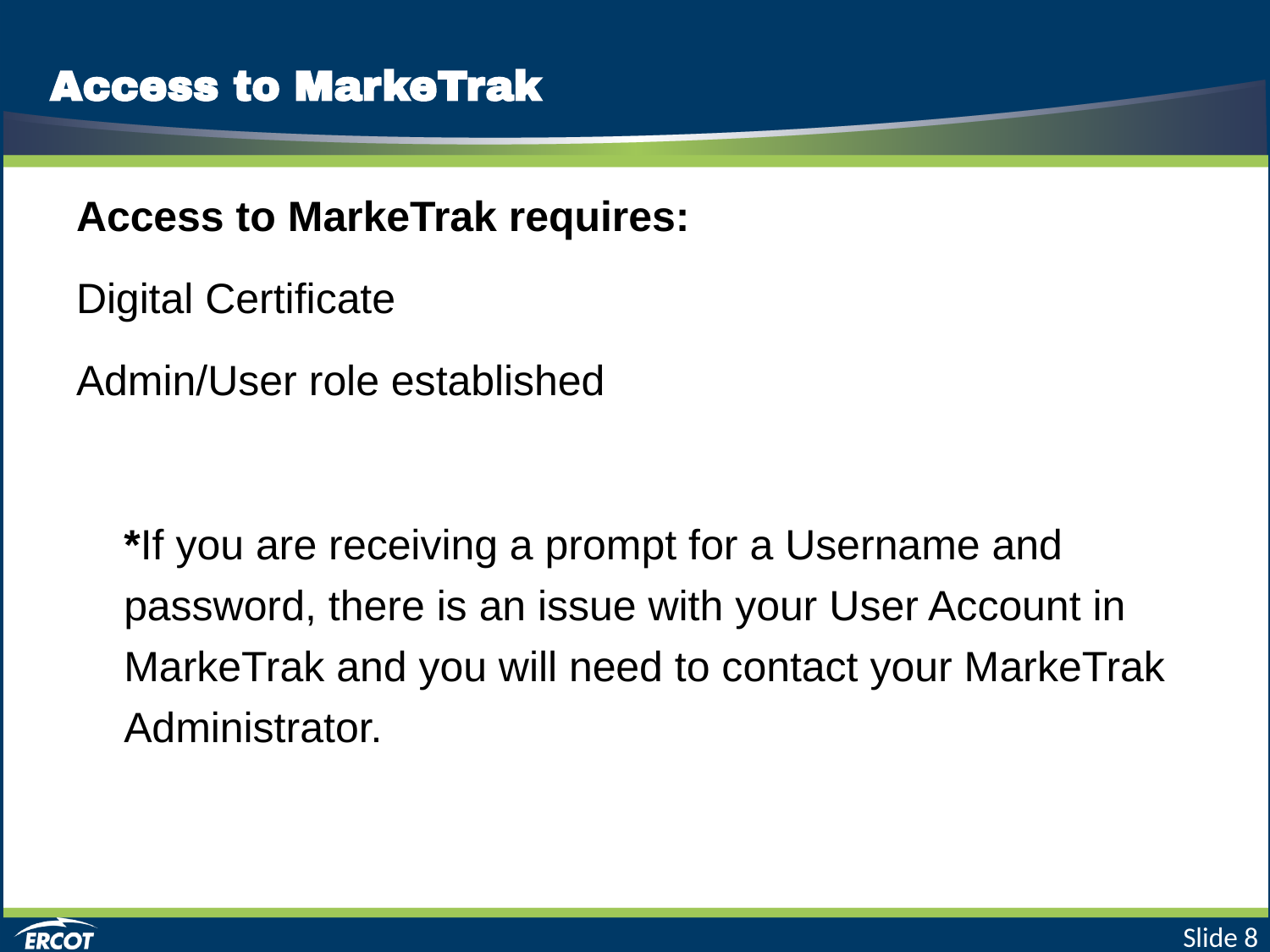

# Access to MarkeTrak
Access to MarkeTrak requires:
Digital Certificate
Admin/User role established

*If you are receiving a prompt for a Username and password, there is an issue with your User Account in MarkeTrak and you will need to contact your MarkeTrak Administrator.